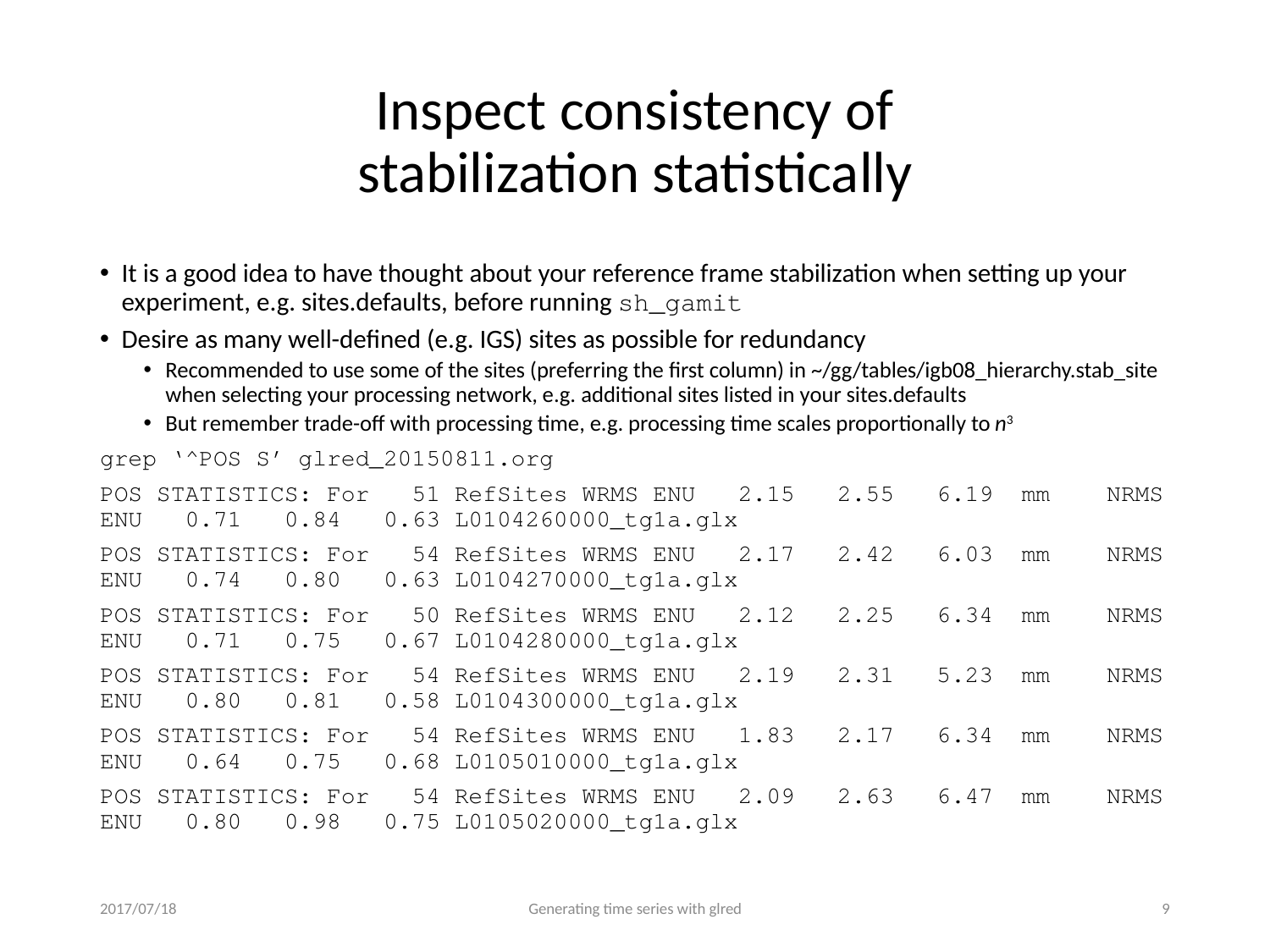

# Inspect consistency of stabilization statistically
It is a good idea to have thought about your reference frame stabilization when setting up your experiment, e.g. sites.defaults, before running sh_gamit
Desire as many well-defined (e.g. IGS) sites as possible for redundancy
Recommended to use some of the sites (preferring the first column) in ~/gg/tables/igb08_hierarchy.stab_site when selecting your processing network, e.g. additional sites listed in your sites.defaults
But remember trade-off with processing time, e.g. processing time scales proportionally to n3
grep ‘^POS S’ glred_20150811.org
POS STATISTICS: For   51 RefSites WRMS ENU   2.15   2.55   6.19  mm    NRMS ENU   0.71   0.84   0.63 L0104260000_tg1a.glx
POS STATISTICS: For   54 RefSites WRMS ENU   2.17   2.42   6.03  mm    NRMS ENU   0.74   0.80   0.63 L0104270000_tg1a.glx
POS STATISTICS: For   50 RefSites WRMS ENU   2.12   2.25   6.34  mm    NRMS ENU   0.71   0.75   0.67 L0104280000_tg1a.glx
POS STATISTICS: For   54 RefSites WRMS ENU   2.19   2.31   5.23  mm    NRMS ENU   0.80   0.81   0.58 L0104300000_tg1a.glx
POS STATISTICS: For   54 RefSites WRMS ENU   1.83   2.17   6.34  mm    NRMS ENU   0.64   0.75   0.68 L0105010000_tg1a.glx
POS STATISTICS: For   54 RefSites WRMS ENU   2.09   2.63   6.47  mm    NRMS ENU   0.80   0.98   0.75 L0105020000_tg1a.glx
2017/07/18
Generating time series with glred
9